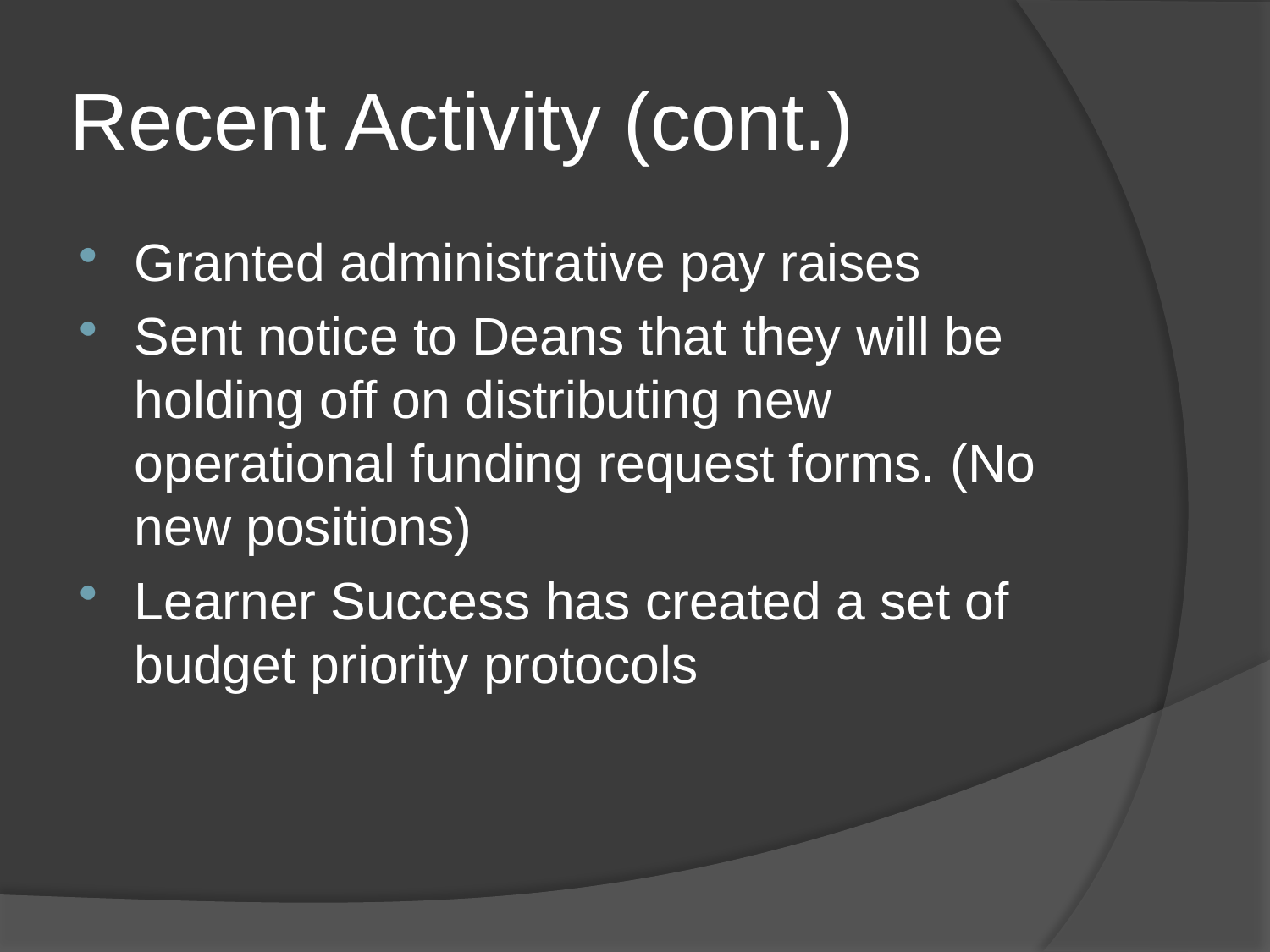

# Recent Activity (cont.)
Granted administrative pay raises
Sent notice to Deans that they will be holding off on distributing new operational funding request forms. (No new positions)
Learner Success has created a set of budget priority protocols